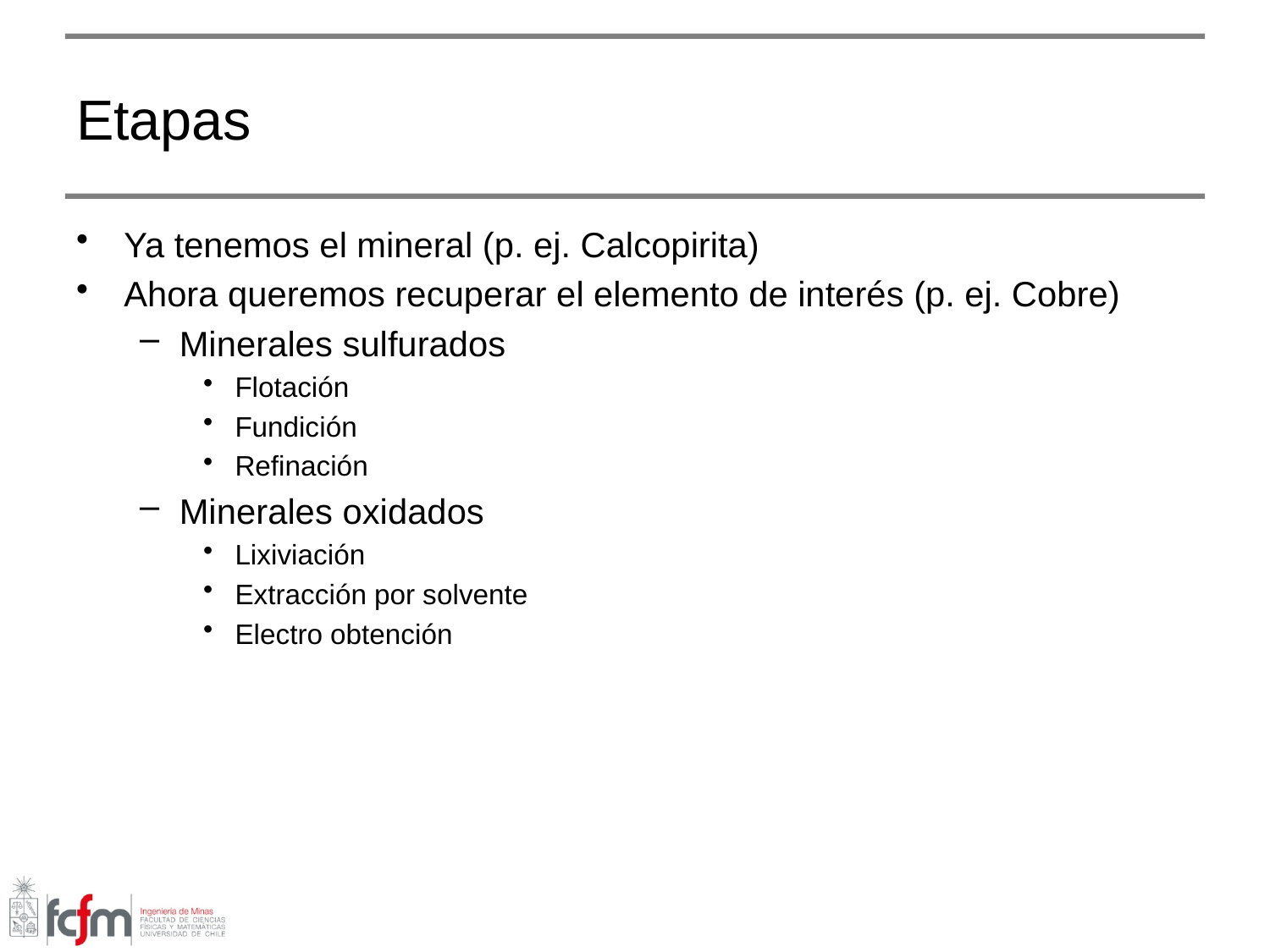

# Etapas
Ya tenemos el mineral (p. ej. Calcopirita)
Ahora queremos recuperar el elemento de interés (p. ej. Cobre)
Minerales sulfurados
Flotación
Fundición
Refinación
Minerales oxidados
Lixiviación
Extracción por solvente
Electro obtención